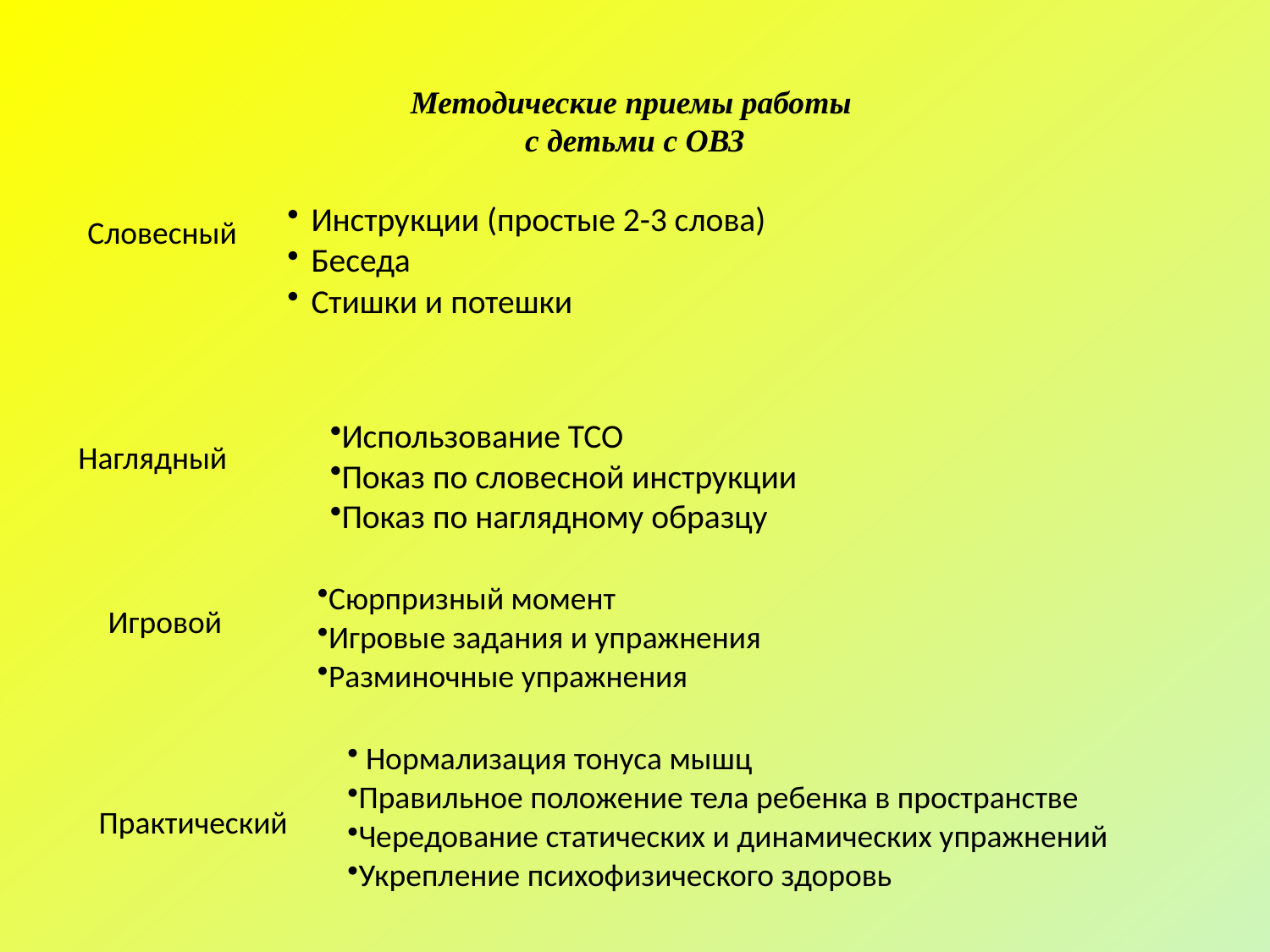

Методические приемы работы
с детьми с ОВЗ
Инструкции (простые 2-3 слова)
Беседа
Стишки и потешки
Словесный
Использование ТСО
Показ по словесной инструкции
Показ по наглядному образцу
Наглядный
Сюрпризный момент
Игровые задания и упражнения
Разминочные упражнения
Игровой
 Нормализация тонуса мышц
Правильное положение тела ребенка в пространстве
Чередование статических и динамических упражнений
Укрепление психофизического здоровь
Практический